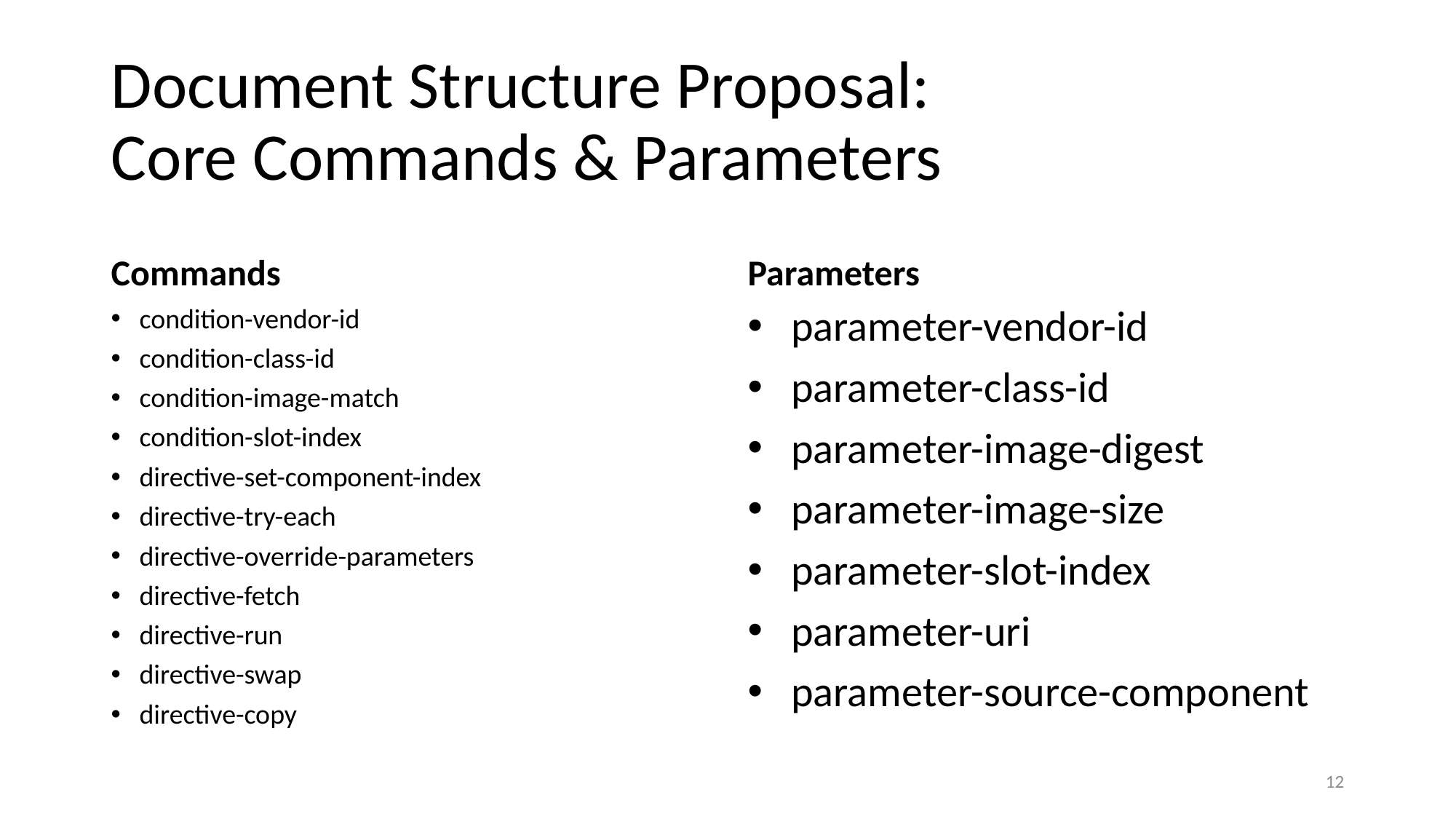

# Document Structure Proposal: Core Commands & Parameters
Commands
Parameters
condition-vendor-id
condition-class-id
condition-image-match
condition-slot-index
directive-set-component-index
directive-try-each
directive-override-parameters
directive-fetch
directive-run
directive-swap
directive-copy
parameter-vendor-id
parameter-class-id
parameter-image-digest
parameter-image-size
parameter-slot-index
parameter-uri
parameter-source-component
12